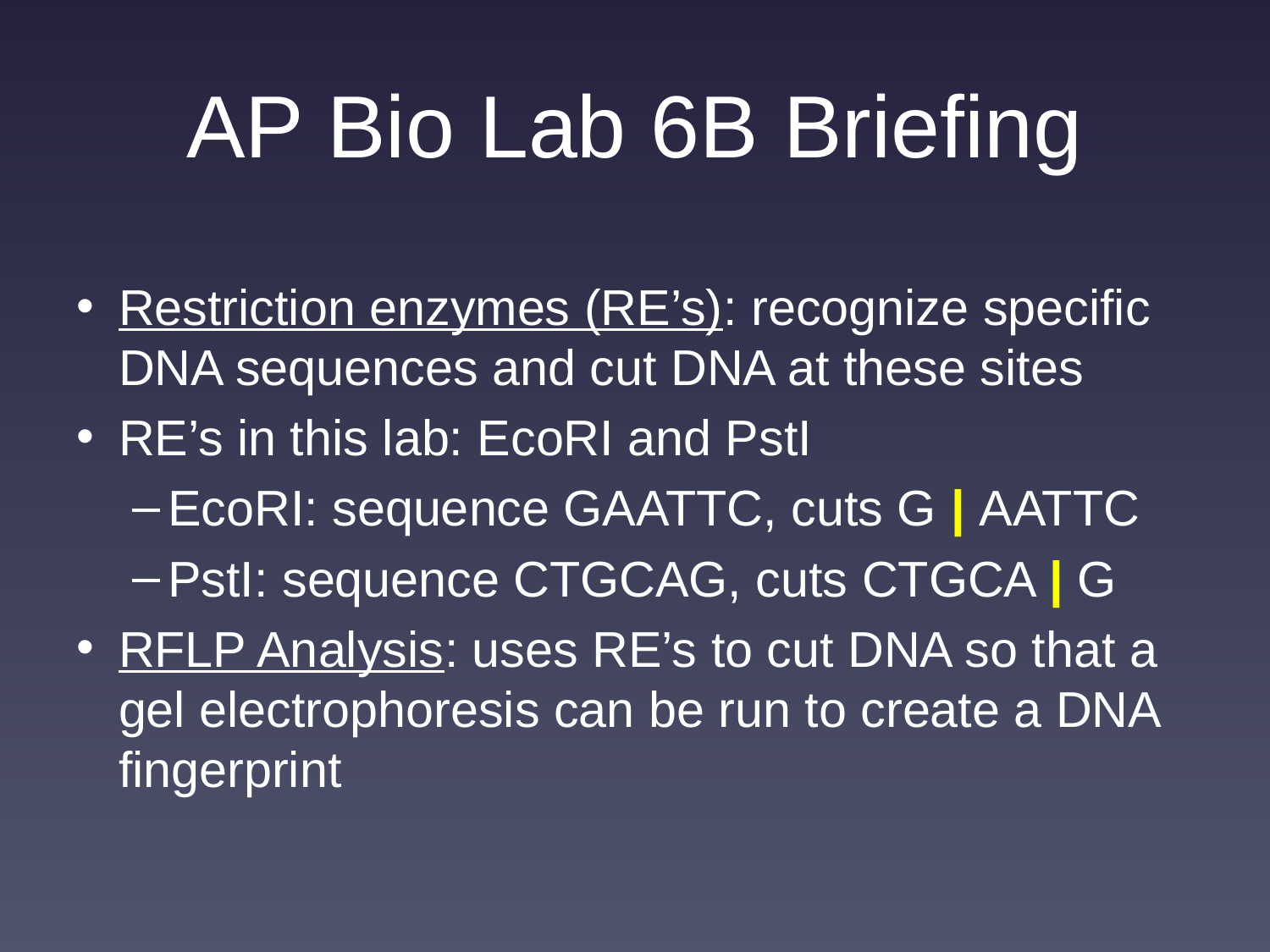

# AP Bio Lab 6B Briefing
Restriction enzymes (RE’s): recognize specific DNA sequences and cut DNA at these sites
RE’s in this lab: EcoRI and PstI
EcoRI: sequence GAATTC, cuts G | AATTC
PstI: sequence CTGCAG, cuts CTGCA | G
RFLP Analysis: uses RE’s to cut DNA so that a gel electrophoresis can be run to create a DNA fingerprint